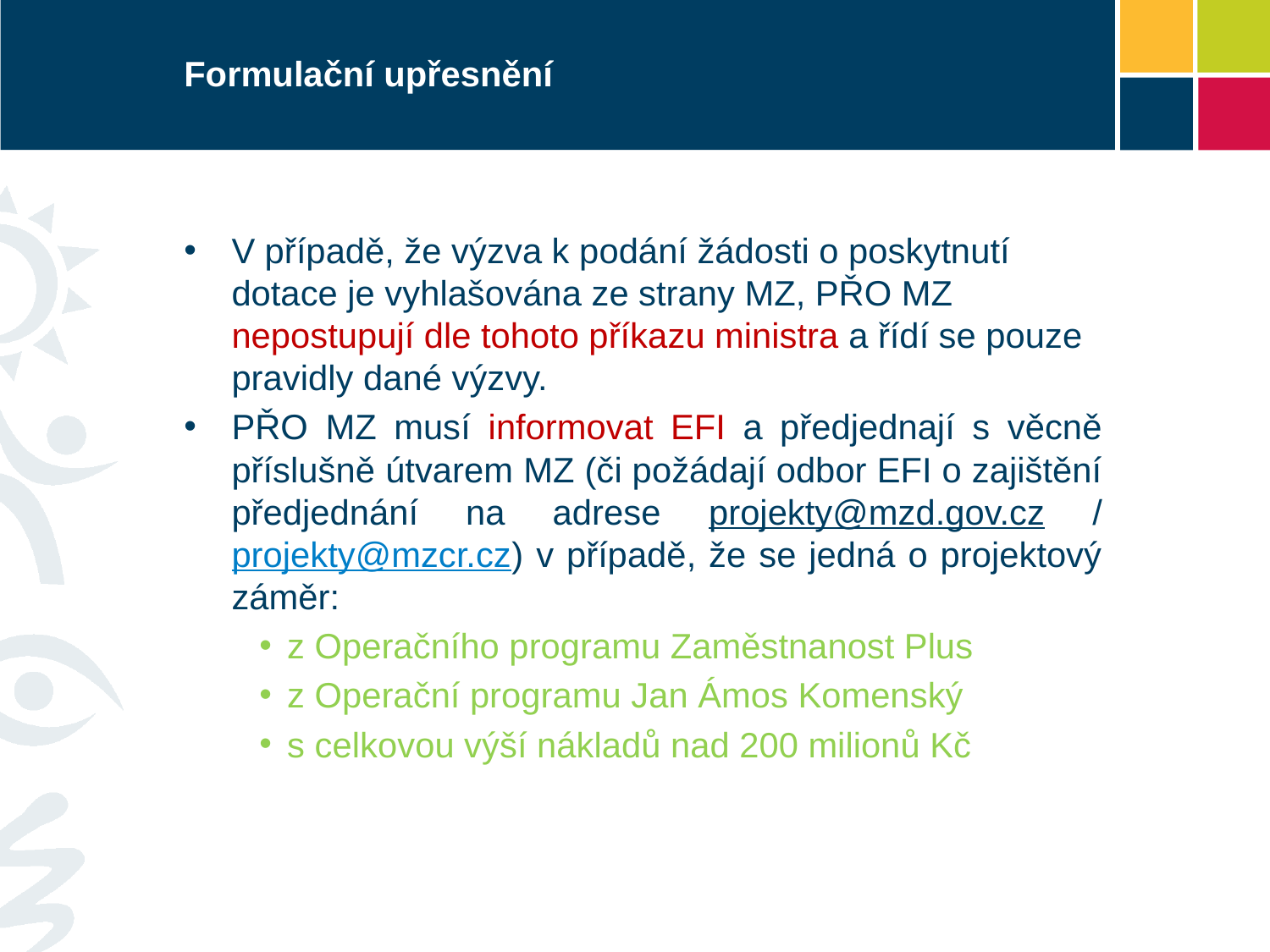

# Formulační upřesnění
V případě, že výzva k podání žádosti o poskytnutí dotace je vyhlašována ze strany MZ, PŘO MZ nepostupují dle tohoto příkazu ministra a řídí se pouze pravidly dané výzvy.
PŘO MZ musí informovat EFI a předjednají s věcně příslušně útvarem MZ (či požádají odbor EFI o zajištění předjednání na adrese projekty@mzd.gov.cz /projekty@mzcr.cz) v případě, že se jedná o projektový záměr:
z Operačního programu Zaměstnanost Plus
z Operační programu Jan Ámos Komenský
s celkovou výší nákladů nad 200 milionů Kč